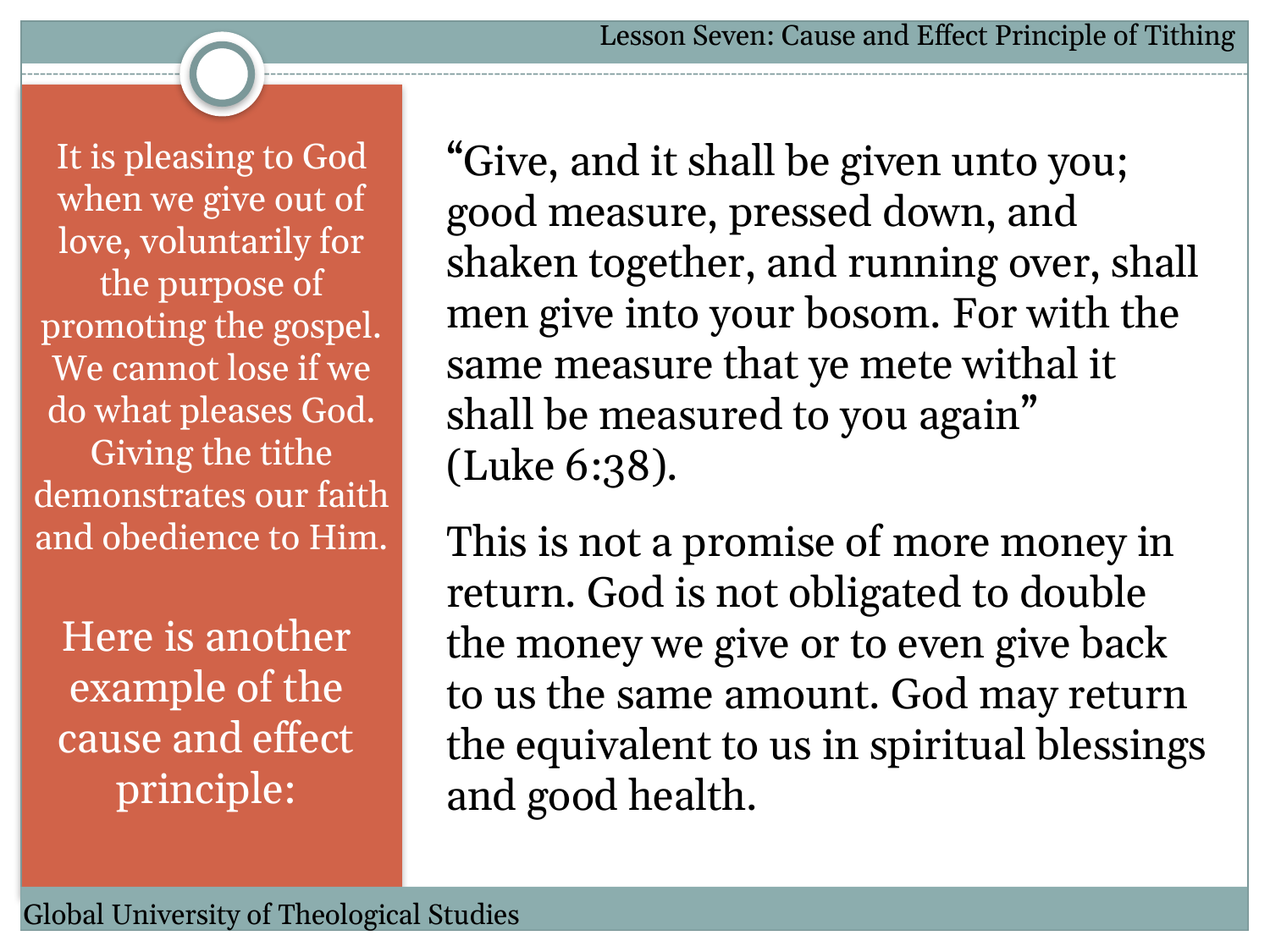

Lesson Seven: Cause and Effect Principle of Tithing
It is pleasing to God when we give out of love, voluntarily for the purpose of promoting the gospel. We cannot lose if we do what pleases God. Giving the tithe demonstrates our faith and obedience to Him.
“Give, and it shall be given unto you; good measure, pressed down, and shaken together, and running over, shall men give into your bosom. For with the same measure that ye mete withal it shall be measured to you again”
(Luke 6:38).
This is not a promise of more money in return. God is not obligated to double the money we give or to even give back to us the same amount. God may return the equivalent to us in spiritual blessings and good health.
Here is another example of the cause and effect principle:
Global University of Theological Studies